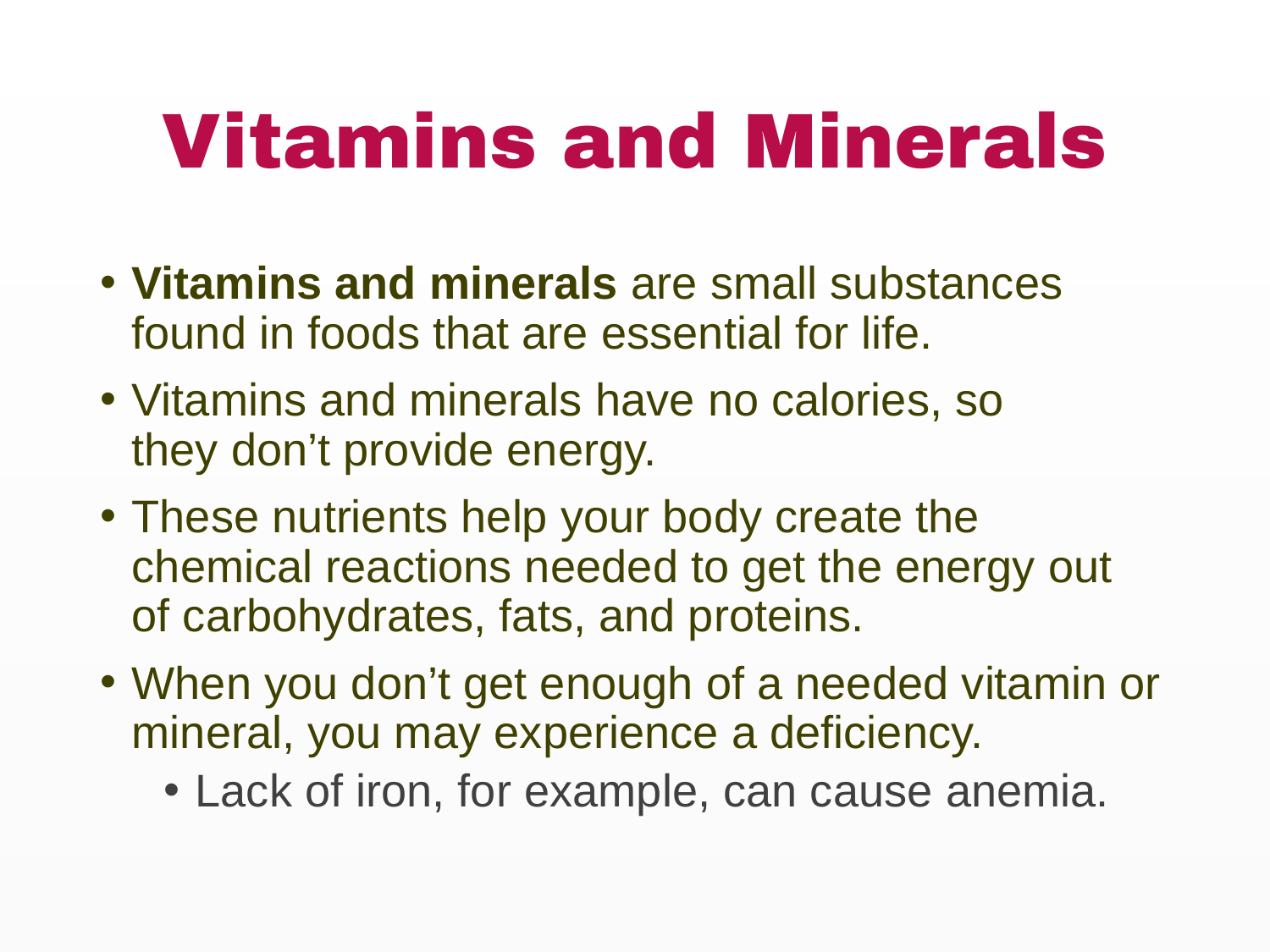

# Vitamins and Minerals
Vitamins and minerals are small substances found in foods that are essential for life.
Vitamins and minerals have no calories, so they don’t provide energy.
These nutrients help your body create the chemical reactions needed to get the energy out of carbohydrates, fats, and proteins.
When you don’t get enough of a needed vitamin or mineral, you may experience a deficiency.
Lack of iron, for example, can cause anemia.